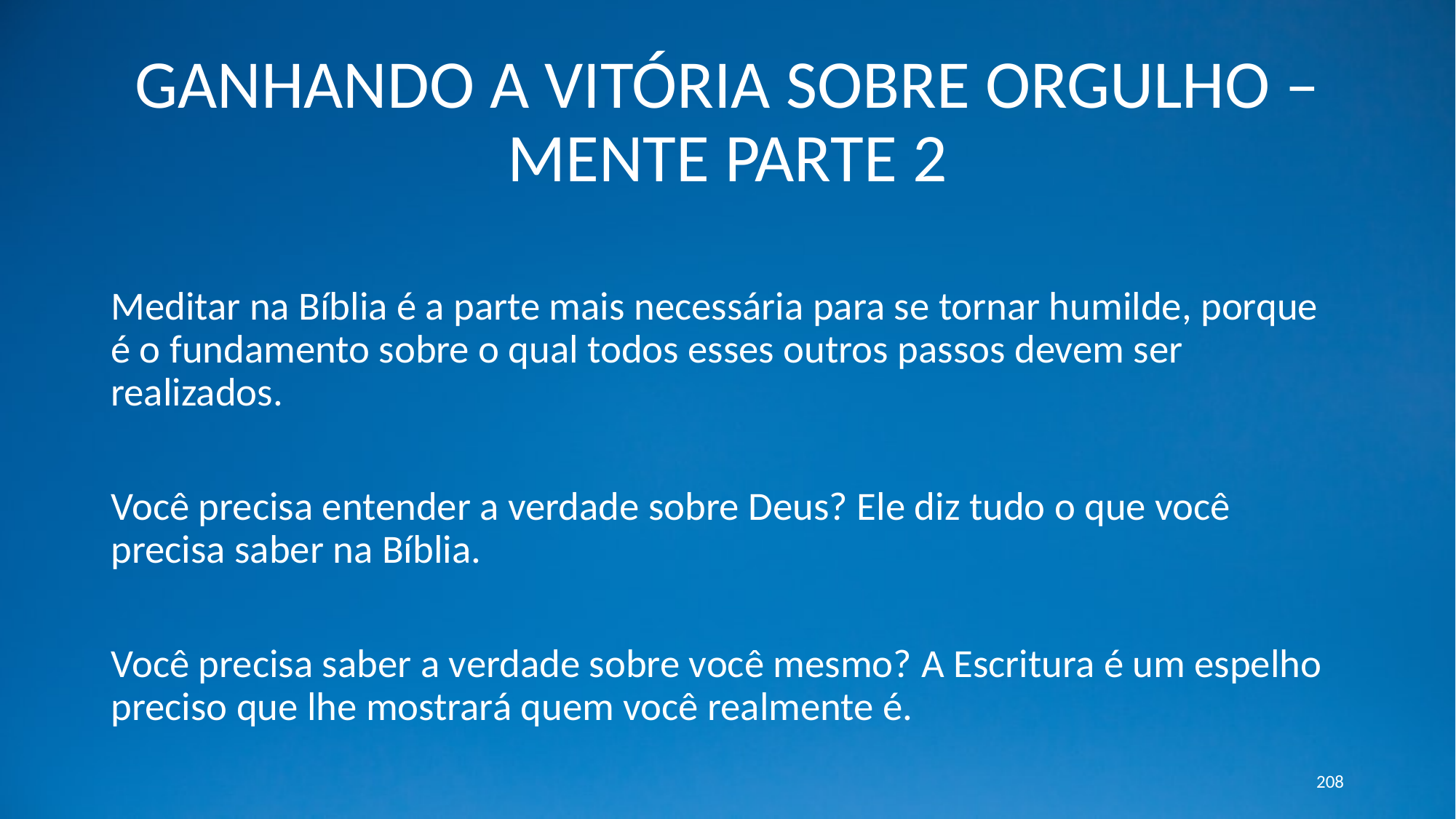

# GANHANDO A VITÓRIA SOBRE ORGULHO – MENTE PARTE 2

Meditar na Bíblia é a parte mais necessária para se tornar humilde, porque é o fundamento sobre o qual todos esses outros passos devem ser realizados.

Você precisa entender a verdade sobre Deus? Ele diz tudo o que você precisa saber na Bíblia.

Você precisa saber a verdade sobre você mesmo? A Escritura é um espelho preciso que lhe mostrará quem você realmente é.

208